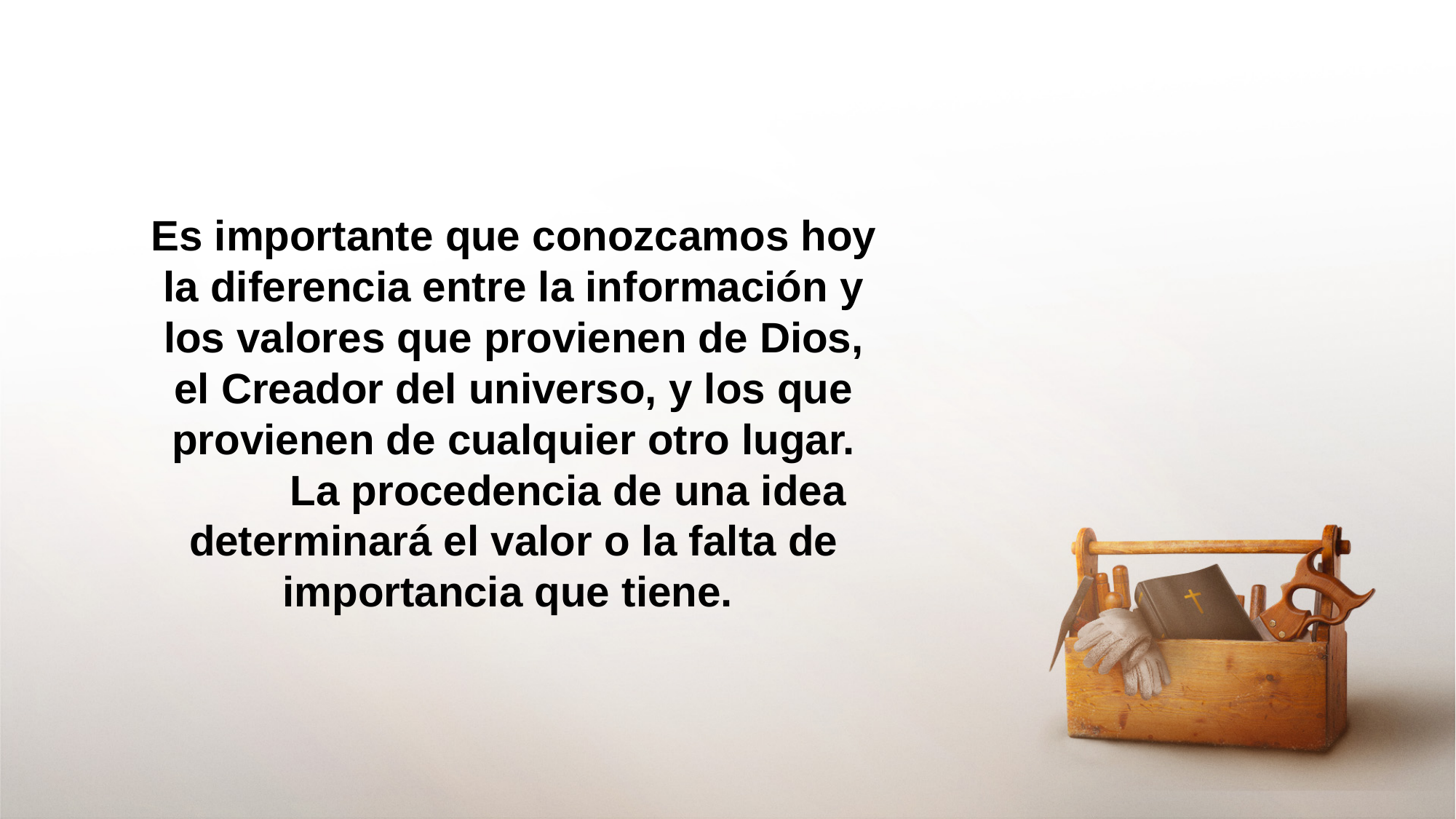

Es importante que conozcamos hoy la diferencia entre la información y los valores que provienen de Dios, el Creador del universo, y los que provienen de cualquier otro lugar.
	La procedencia de una idea determinará el valor o la falta de importancia que tiene.